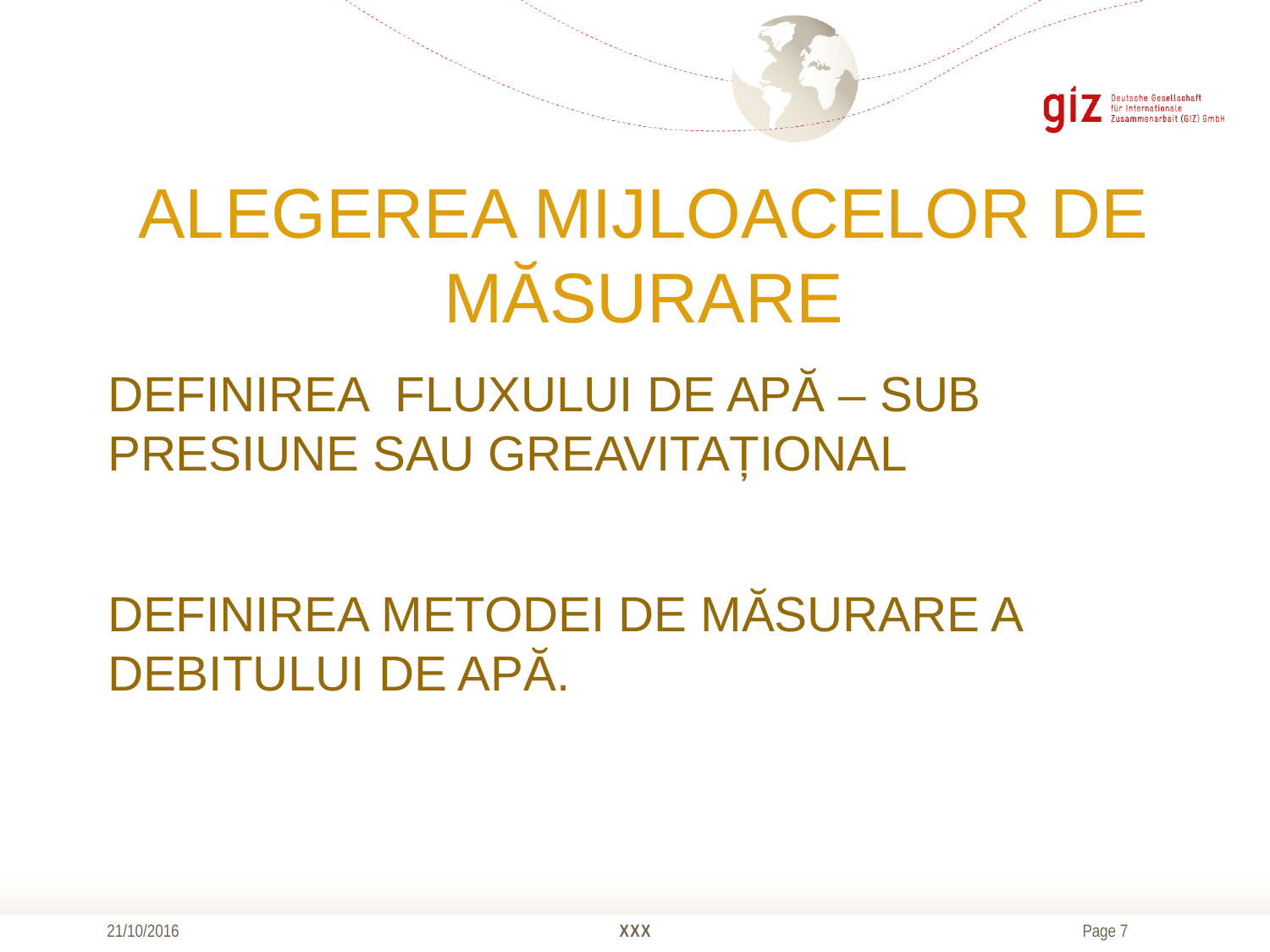

# ALEGEREA MIJLOACELOR DE MĂSURARE
DEFINIREA  FLUXULUI DE APĂ – SUB PRESIUNE SAU GREAVITAȚIONAL

DEFINIREA METODEI DE MĂSURARE A DEBITULUI DE APĂ.
21/10/2016
XXX